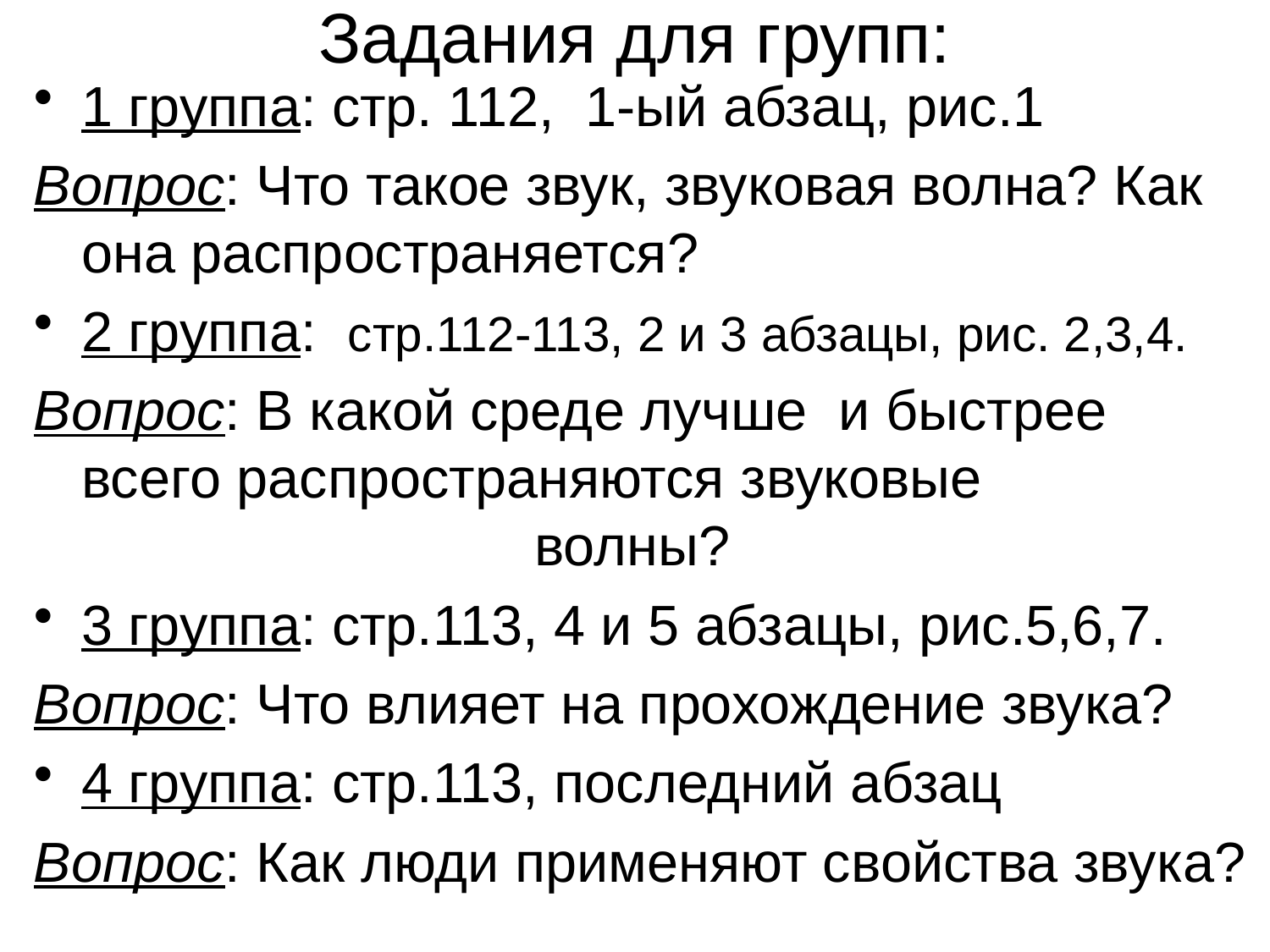

Задания для групп:
1 группа: стр. 112,  1-ый абзац, рис.1
Вопрос: Что такое звук, звуковая волна? Как она распространяется?
2 группа:  стр.112-113, 2 и 3 абзацы, рис. 2,3,4.
Вопрос: В какой среде лучше  и быстрее всего распространяются звуковые                                               волны?
3 группа: стр.113, 4 и 5 абзацы, рис.5,6,7.
Вопрос: Что влияет на прохождение звука?
4 группа: стр.113, последний абзац
Вопрос: Как люди применяют свойства звука?